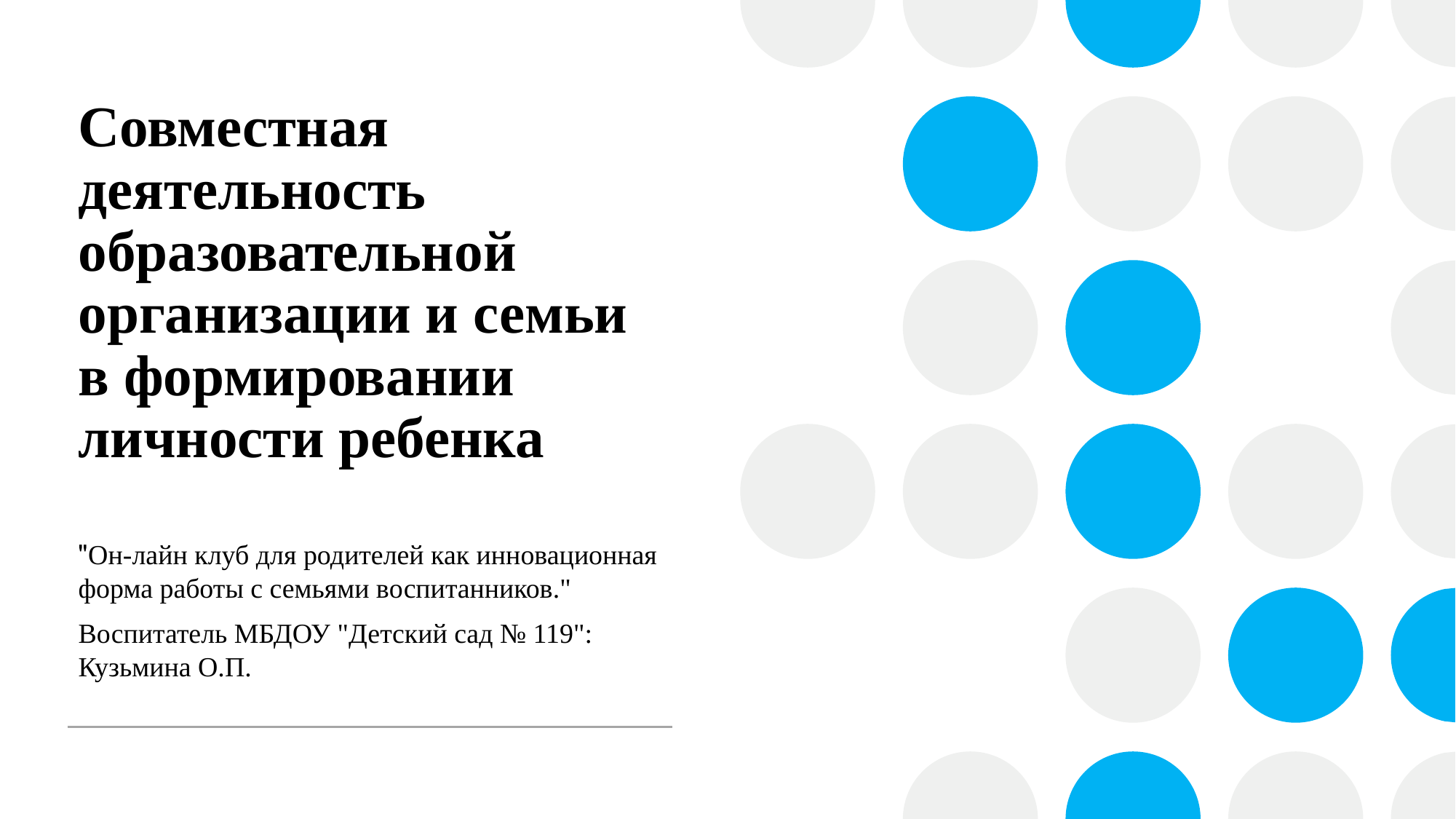

# Совместная деятельность образовательной организации и семьи в формировании личности ребенка

"Он-лайн клуб для родителей как инновационная форма работы с семьями воспитанников."
Воспитатель МБДОУ "Детский сад № 119": Кузьмина О.П.